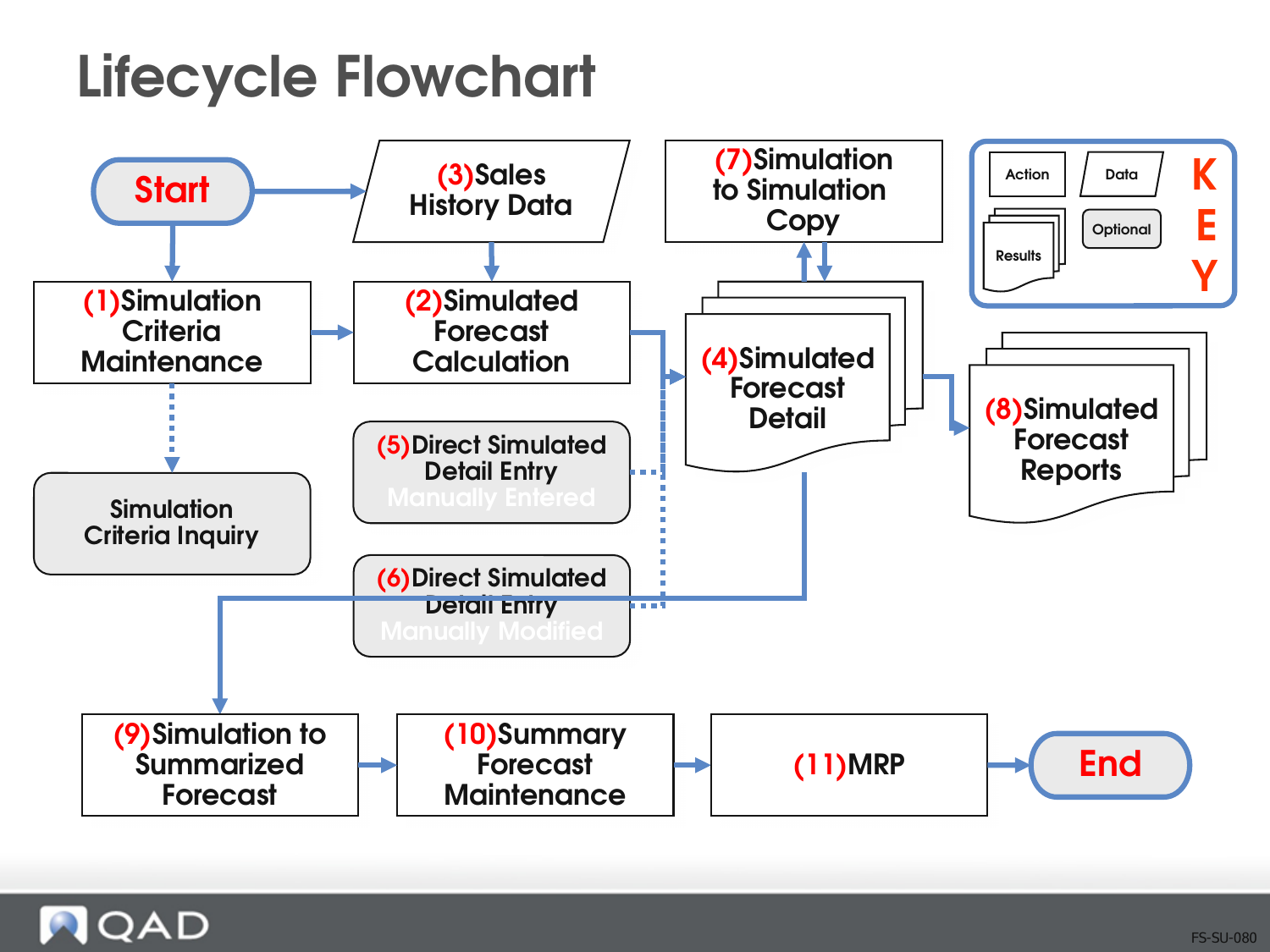

# Lifecycle Flowchart
(7)Simulation
to Simulation
Copy
(3)Sales
History Data
K
E
Y
Data
Action
Results
Optional
Start
(1)Simulation
Criteria
Maintenance
(2)Simulated
Forecast
Calculation
(4)Simulated
Forecast
Detail
(8)Simulated
Forecast
Reports
(5)Direct Simulated
Detail Entry
Manually Entered
Simulation
Criteria Inquiry
(6)Direct Simulated
Detail Entry
Manually Modified
(9)Simulation to
Summarized
Forecast
(10)Summary
Forecast
Maintenance

(11)MRP

End
FS-SU-080